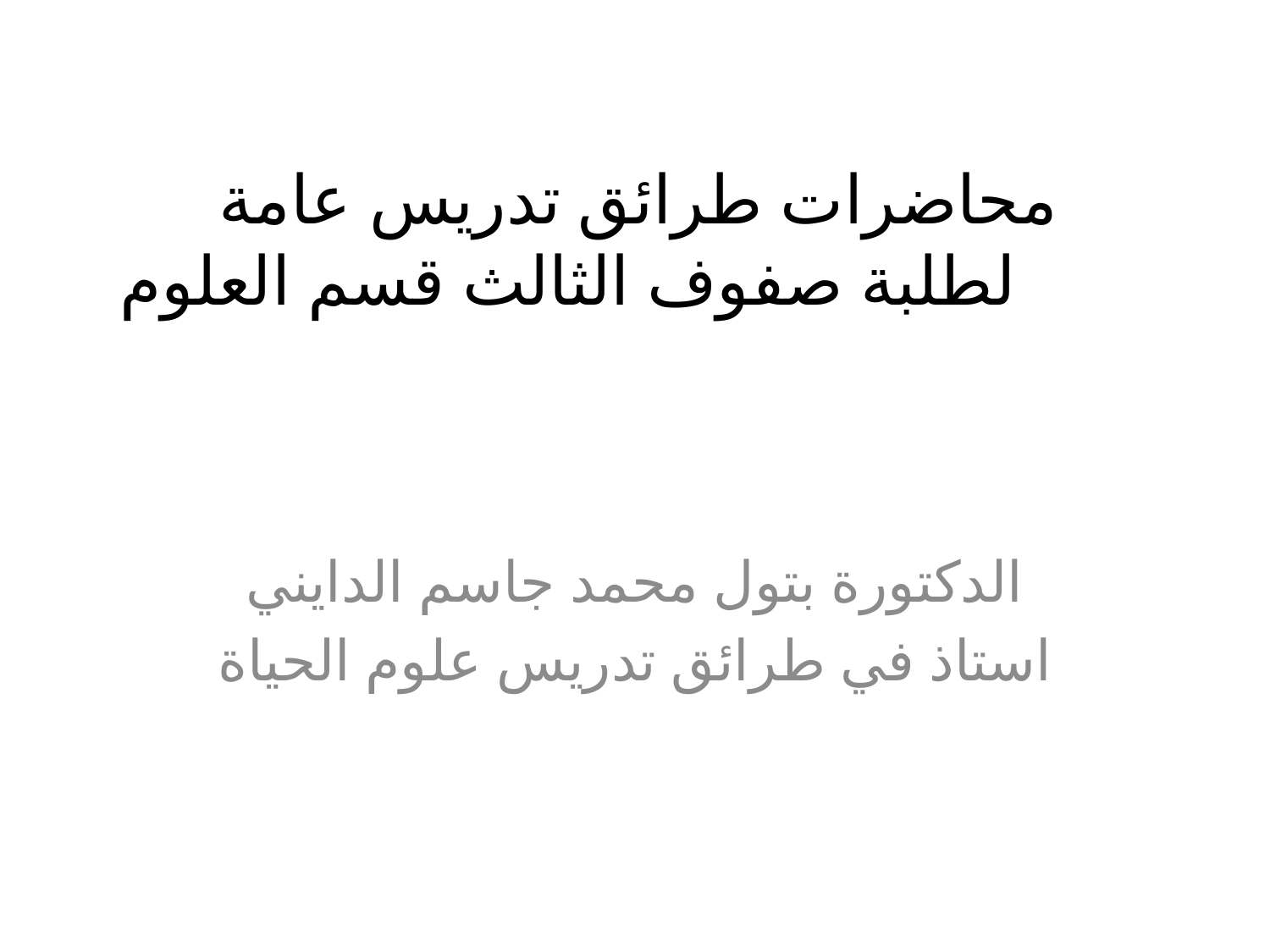

# محاضرات طرائق تدريس عامة لطلبة صفوف الثالث قسم العلوم
الدكتورة بتول محمد جاسم الدايني
استاذ في طرائق تدريس علوم الحياة